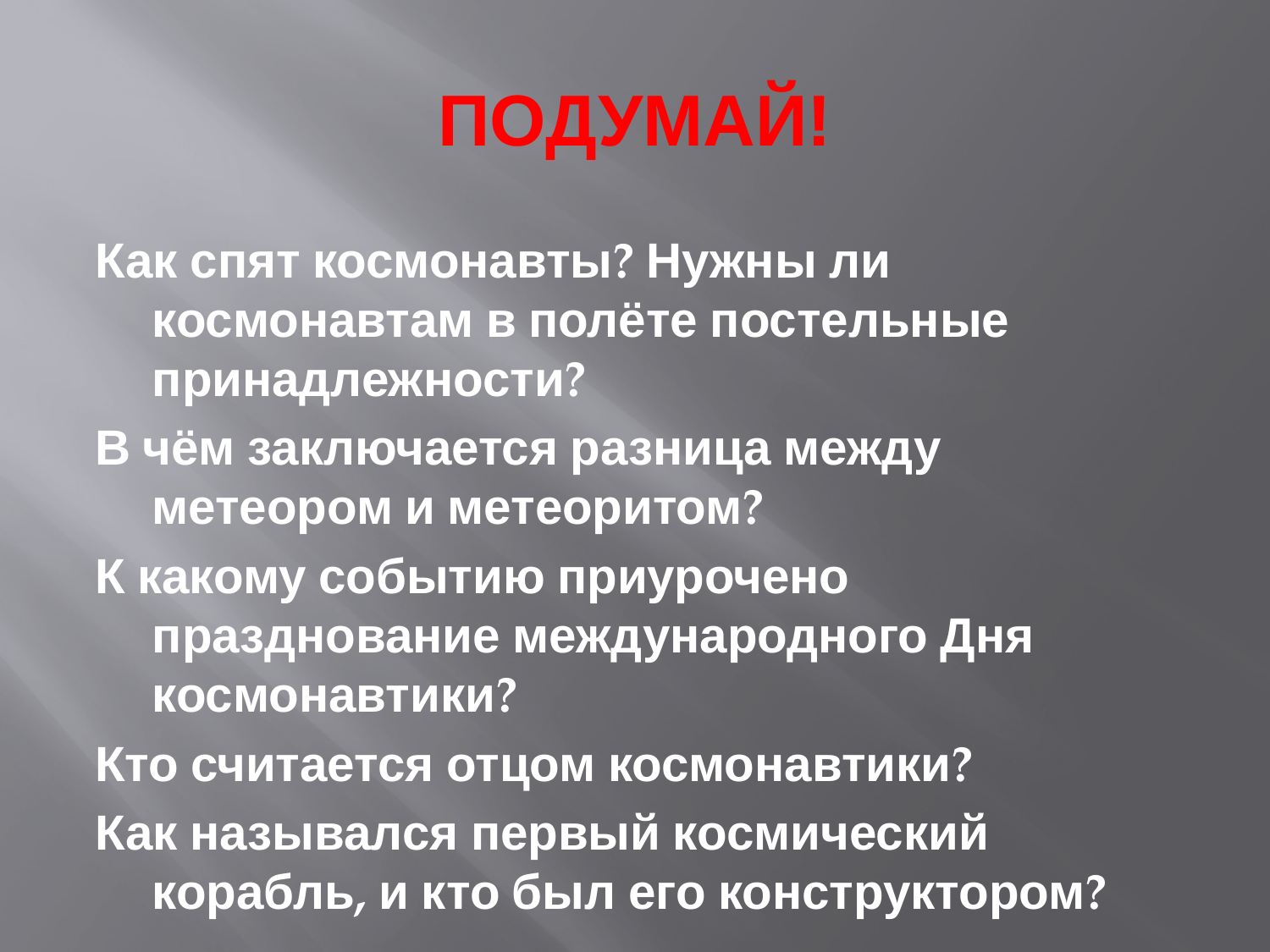

# ПОДУМАЙ!
Как спят космонавты? Нужны ли космонавтам в полёте постельные принадлежности?
В чём заключается разница между метеором и метеоритом?
К какому событию приурочено празднование международного Дня космонавтики?
Кто считается отцом космонавтики?
Как назывался первый космический корабль, и кто был его конструктором?